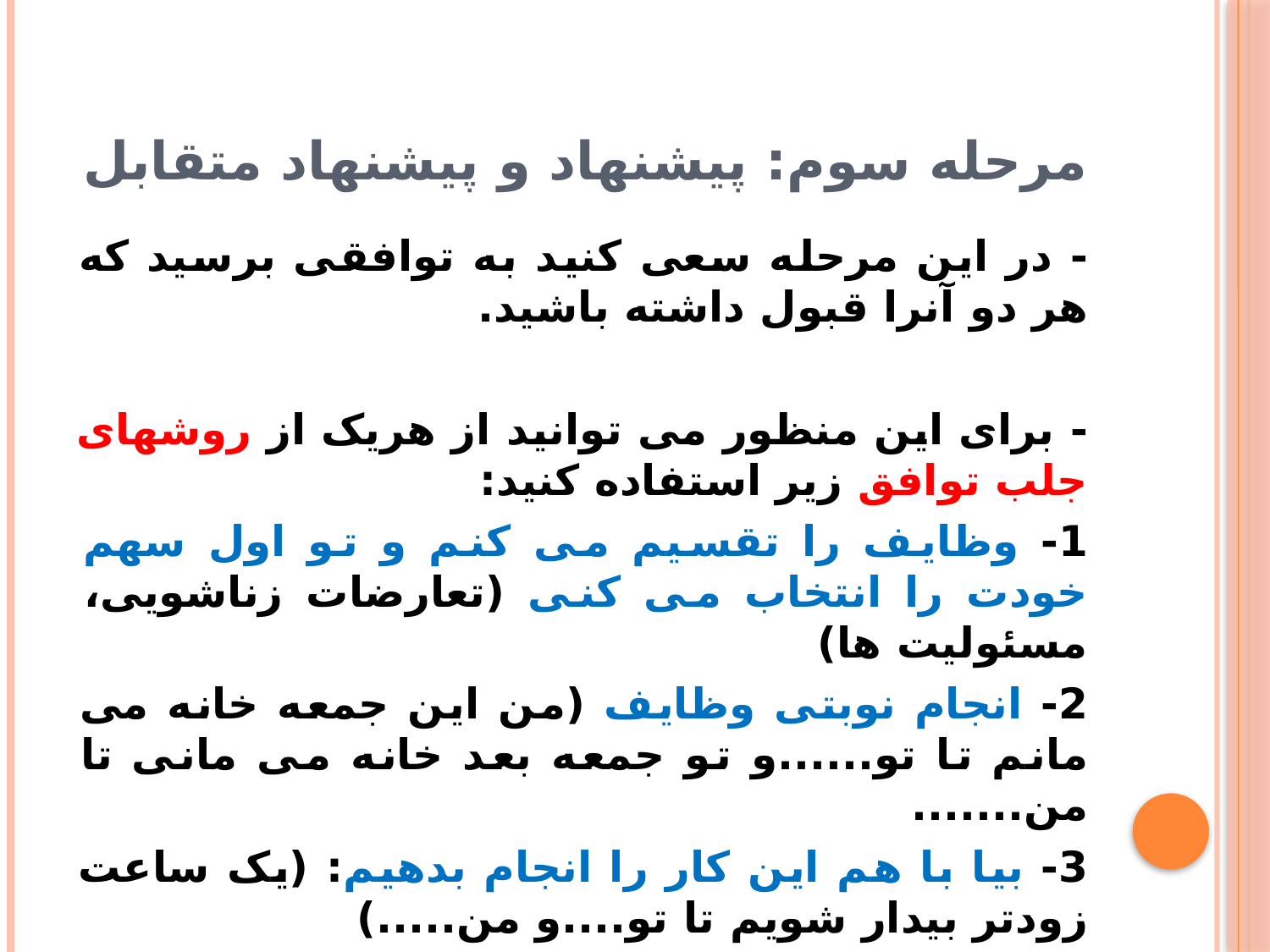

# مرحله سوم: پیشنهاد و پیشنهاد متقابل
- در این مرحله سعی کنید به توافقی برسید که هر دو آنرا قبول داشته باشید.

- برای این منظور می توانید از هریک از روشهای جلب توافق زیر استفاده کنید:
1- وظایف را تقسیم می کنم و تو اول سهم خودت را انتخاب می کنی (تعارضات زناشویی، مسئولیت ها)
2- انجام نوبتی وظایف (من این جمعه خانه می مانم تا تو......و تو جمعه بعد خانه می مانی تا من.......
3- بیا با هم این کار را انجام بدهیم: (یک ساعت زودتر بیدار شویم تا تو....و من.....)